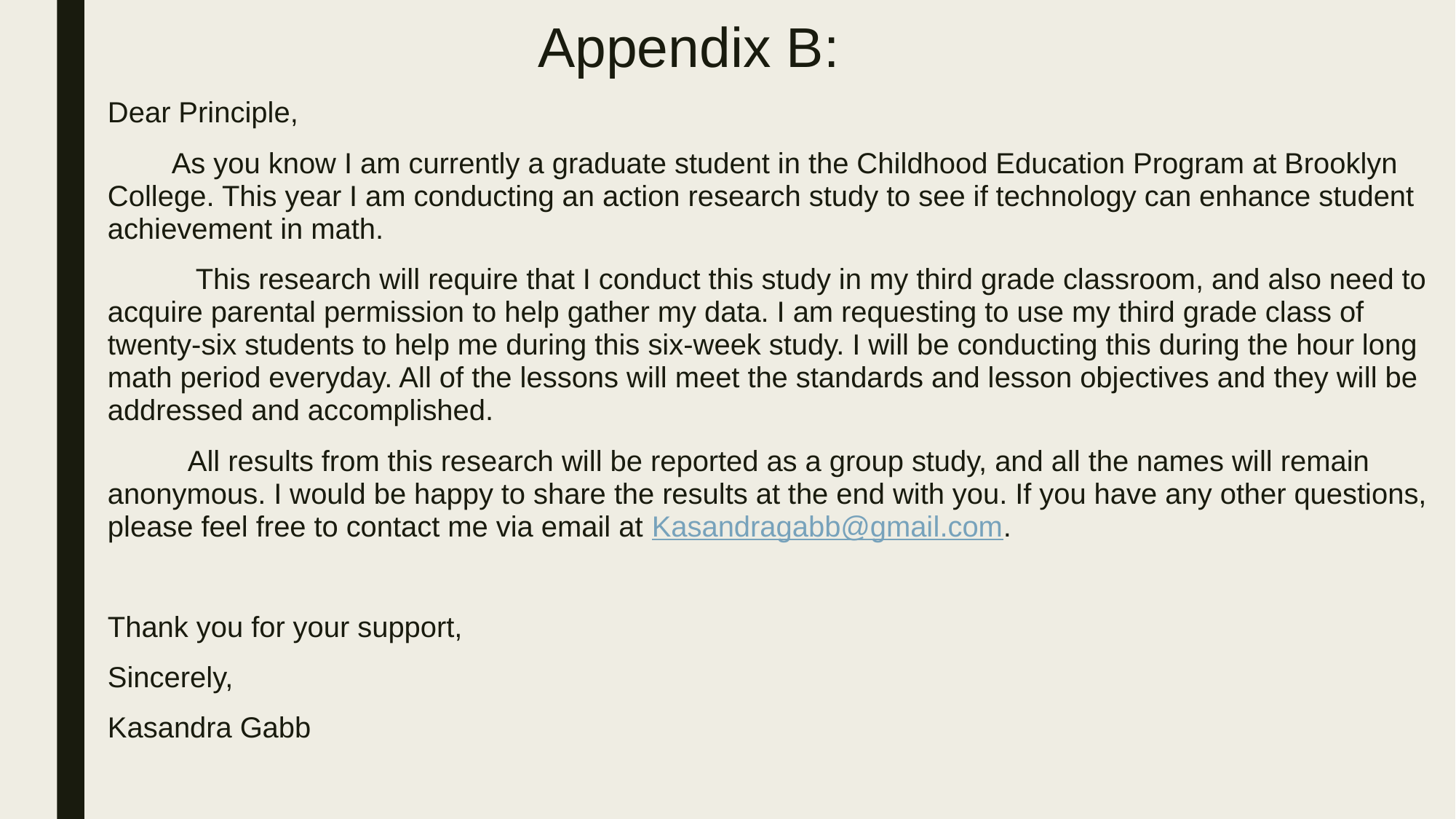

# Appendix B:
Dear Principle,
        As you know I am currently a graduate student in the Childhood Education Program at Brooklyn College. This year I am conducting an action research study to see if technology can enhance student achievement in math.
           This research will require that I conduct this study in my third grade classroom, and also need to acquire parental permission to help gather my data. I am requesting to use my third grade class of twenty-six students to help me during this six-week study. I will be conducting this during the hour long math period everyday. All of the lessons will meet the standards and lesson objectives and they will be addressed and accomplished.
          All results from this research will be reported as a group study, and all the names will remain anonymous. I would be happy to share the results at the end with you. If you have any other questions, please feel free to contact me via email at Kasandragabb@gmail.com.

Thank you for your support,
Sincerely,
Kasandra Gabb